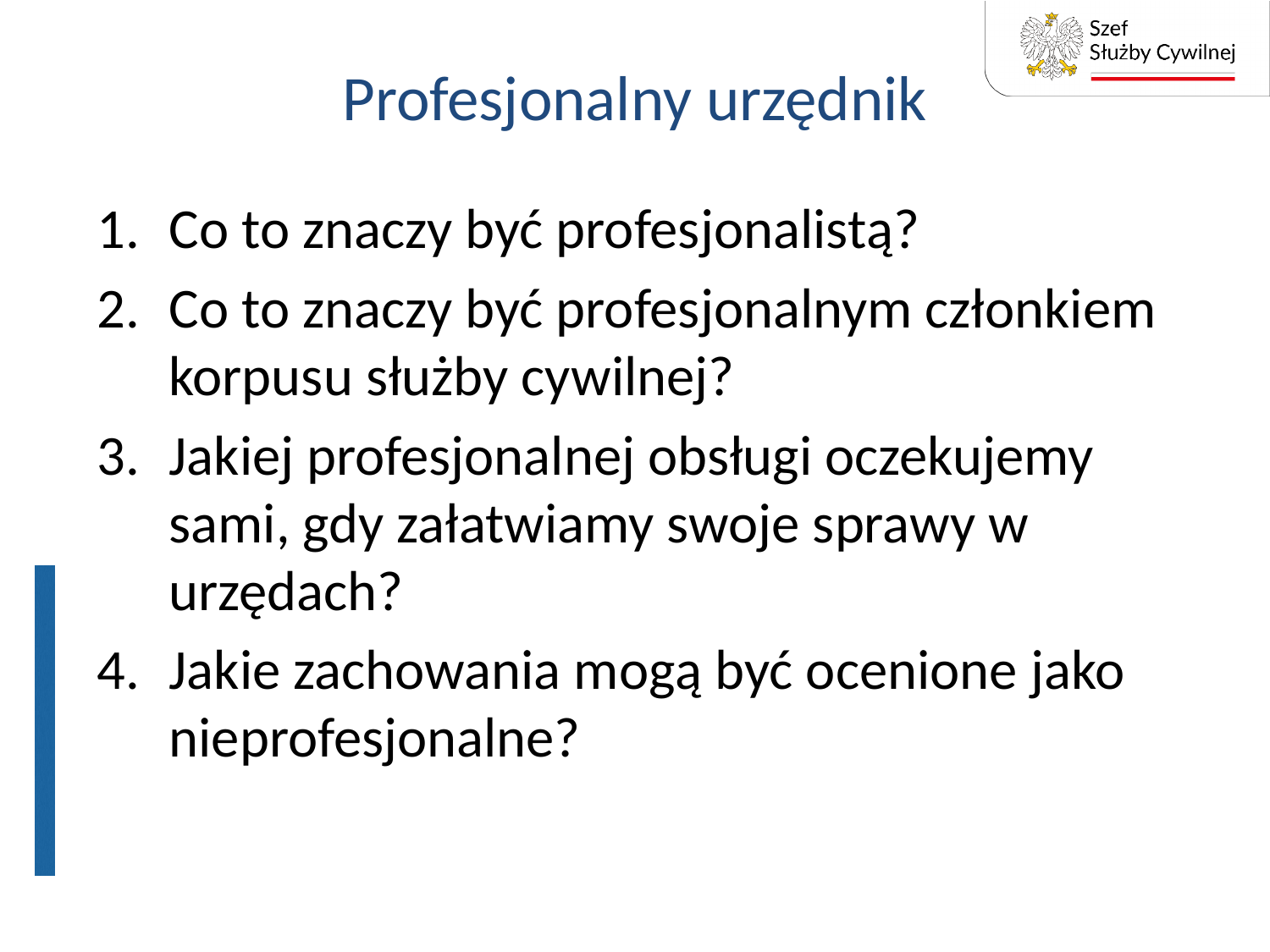

# Profesjonalny urzędnik
Co to znaczy być profesjonalistą?
Co to znaczy być profesjonalnym członkiem korpusu służby cywilnej?
Jakiej profesjonalnej obsługi oczekujemy sami, gdy załatwiamy swoje sprawy w urzędach?
Jakie zachowania mogą być ocenione jako nieprofesjonalne?